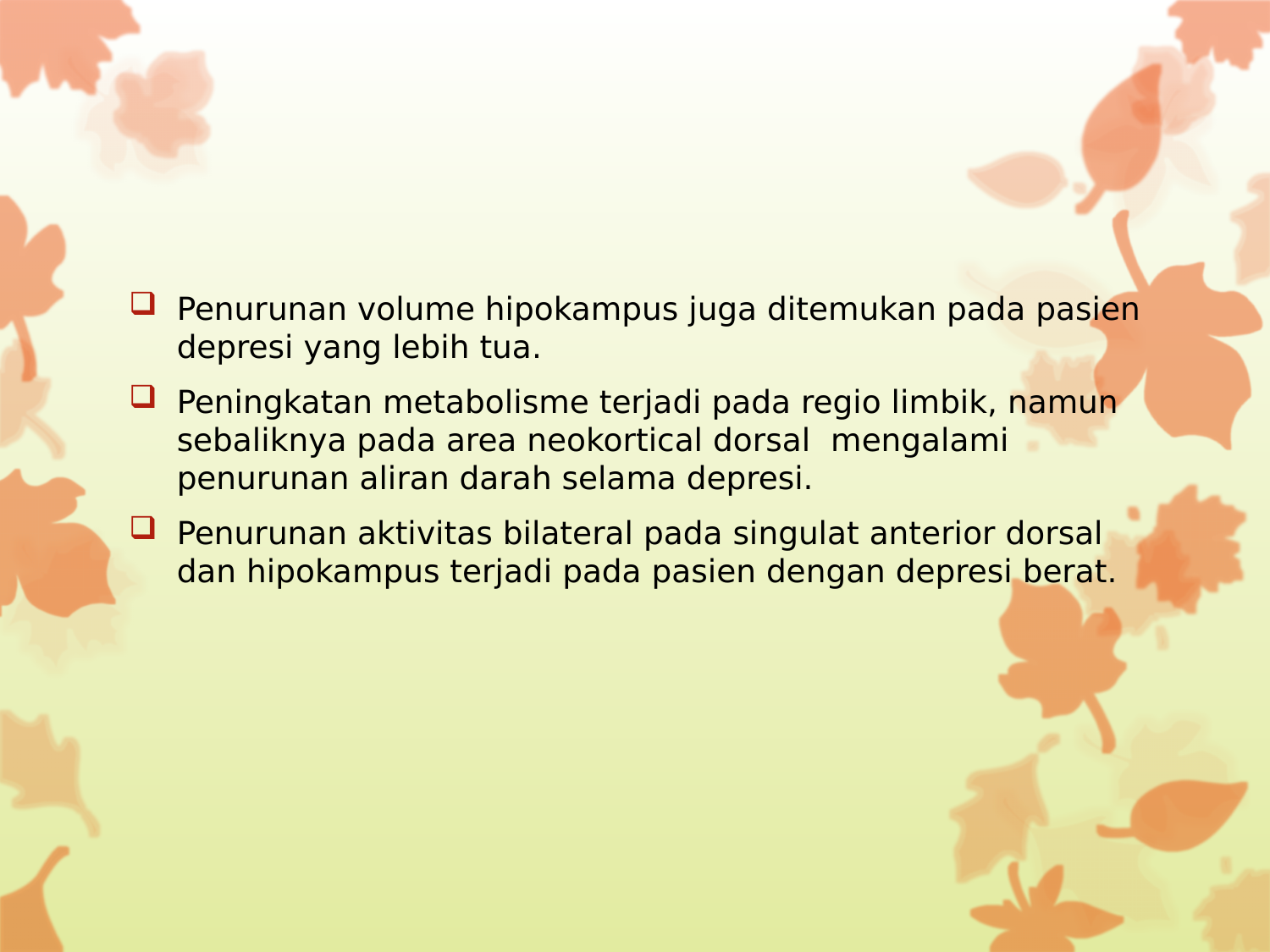

Penurunan volume hipokampus juga ditemukan pada pasien depresi yang lebih tua.
Peningkatan metabolisme terjadi pada regio limbik, namun sebaliknya pada area neokortical dorsal  mengalami penurunan aliran darah selama depresi.
Penurunan aktivitas bilateral pada singulat anterior dorsal dan hipokampus terjadi pada pasien dengan depresi berat.